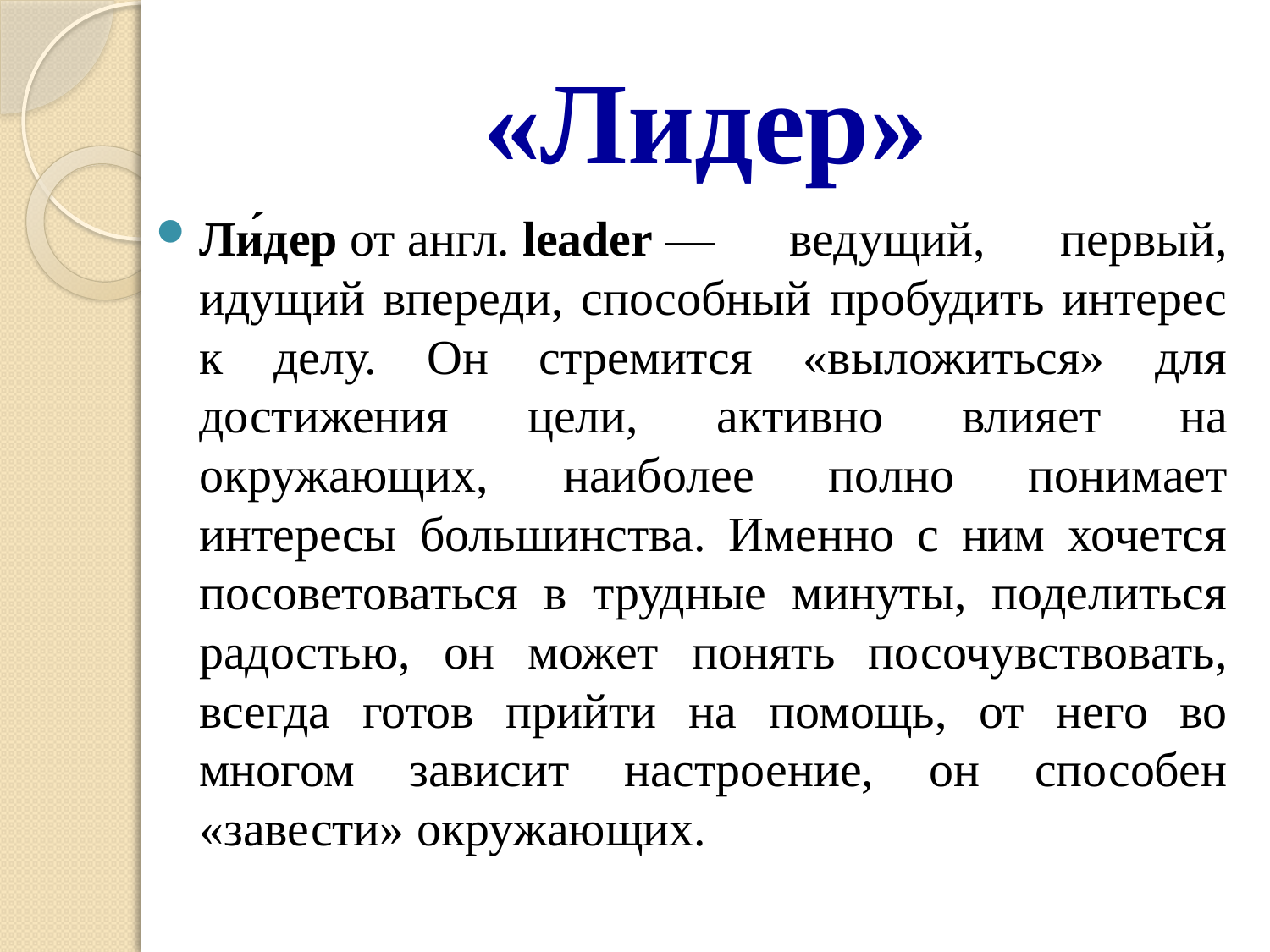

# «Лидер»
Ли́дер от англ. leader — ведущий, первый, идущий впереди, способный пробудить интерес к делу. Он стремится «выложиться» для достижения цели, активно влияет на окружающих, наиболее полно понимает интересы большинства. Именно с ним хочется посоветоваться в трудные минуты, поделиться радостью, он может понять посочувствовать, всегда готов прийти на помощь, от него во многом зависит настроение, он способен «завести» окружающих.